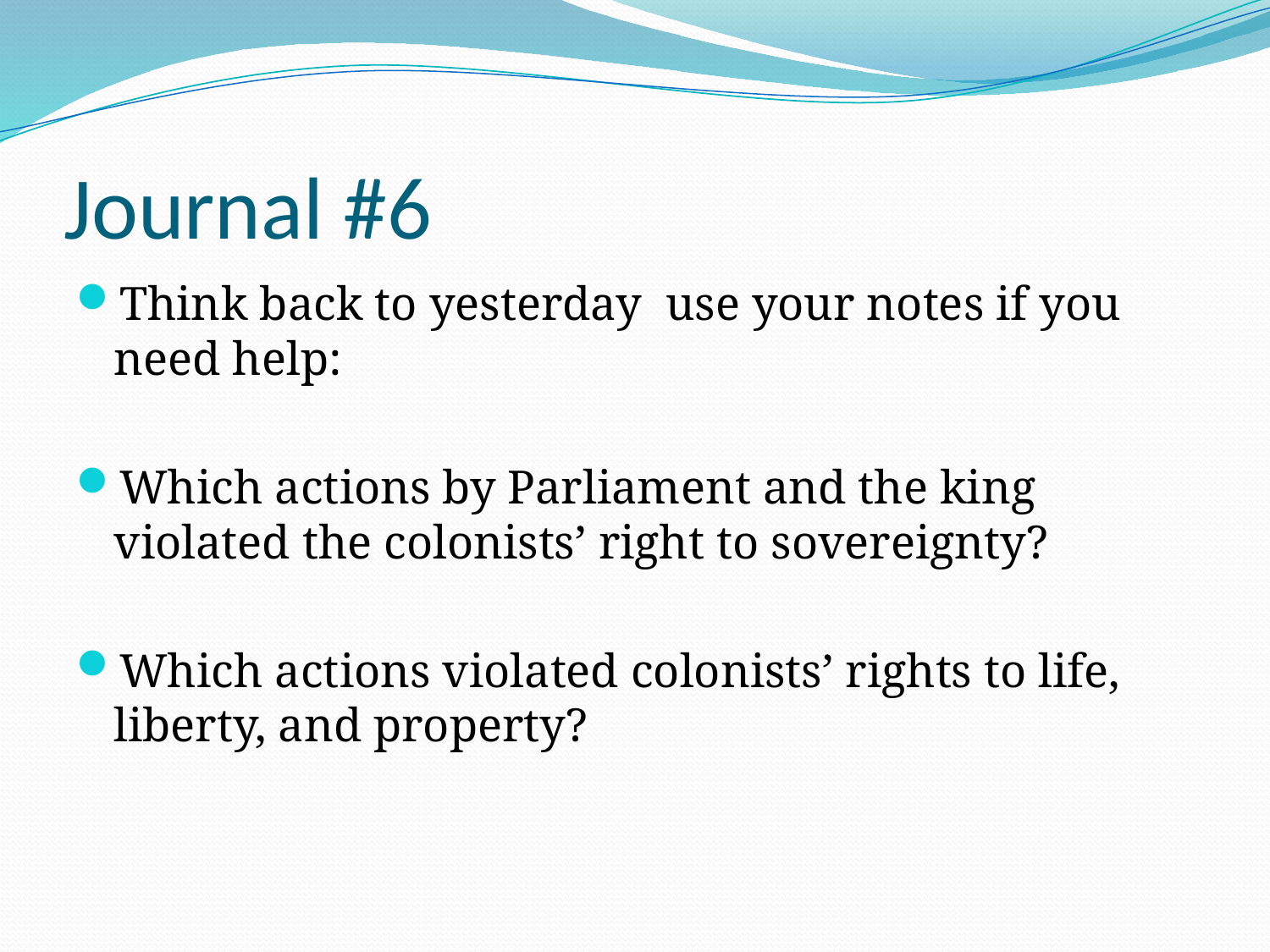

# Journal #6
Think back to yesterday  use your notes if you need help:

Which actions by Parliament and the king violated the colonists’ right to sovereignty?

Which actions violated colonists’ rights to life, liberty, and property?